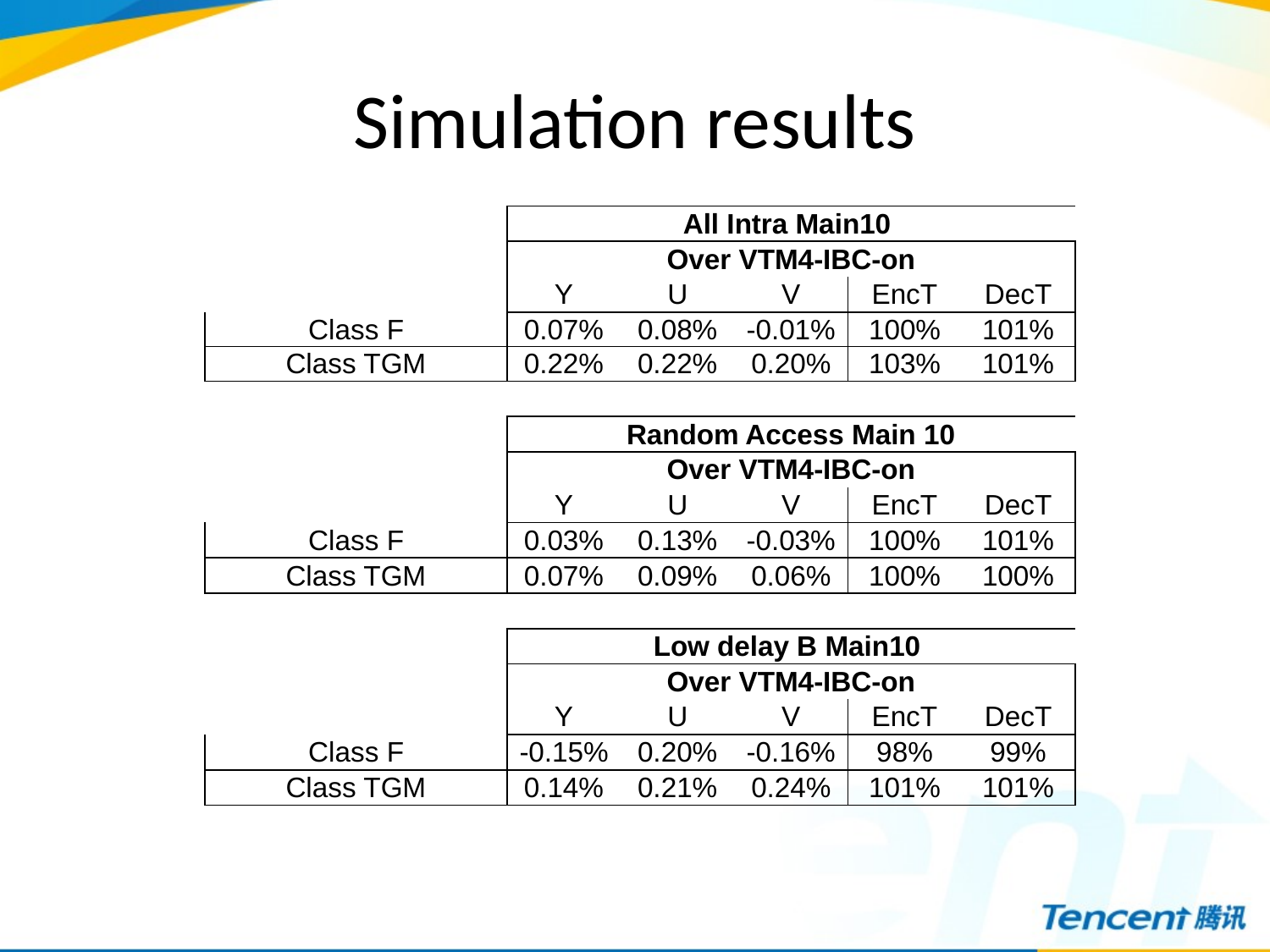

# Simulation results
|  | All Intra Main10 |  |  |  |  |
| --- | --- | --- | --- | --- | --- |
|  | Over VTM4-IBC-on |  |  |  |  |
|  | Y | U | V | EncT | DecT |
| Class F | 0.07% | 0.08% | -0.01% | 100% | 101% |
| Class TGM | 0.22% | 0.22% | 0.20% | 103% | 101% |
|  |  |  |  |  |  |
|  | Random Access Main 10 |  |  |  |  |
|  | Over VTM4-IBC-on |  |  |  |  |
|  | Y | U | V | EncT | DecT |
| Class F | 0.03% | 0.13% | -0.03% | 100% | 101% |
| Class TGM | 0.07% | 0.09% | 0.06% | 100% | 100% |
|  |  |  |  |  |  |
|  | Low delay B Main10 |  |  |  |  |
|  | Over VTM4-IBC-on |  |  |  |  |
|  | Y | U | V | EncT | DecT |
| Class F | -0.15% | 0.20% | -0.16% | 98% | 99% |
| Class TGM | 0.14% | 0.21% | 0.24% | 101% | 101% |